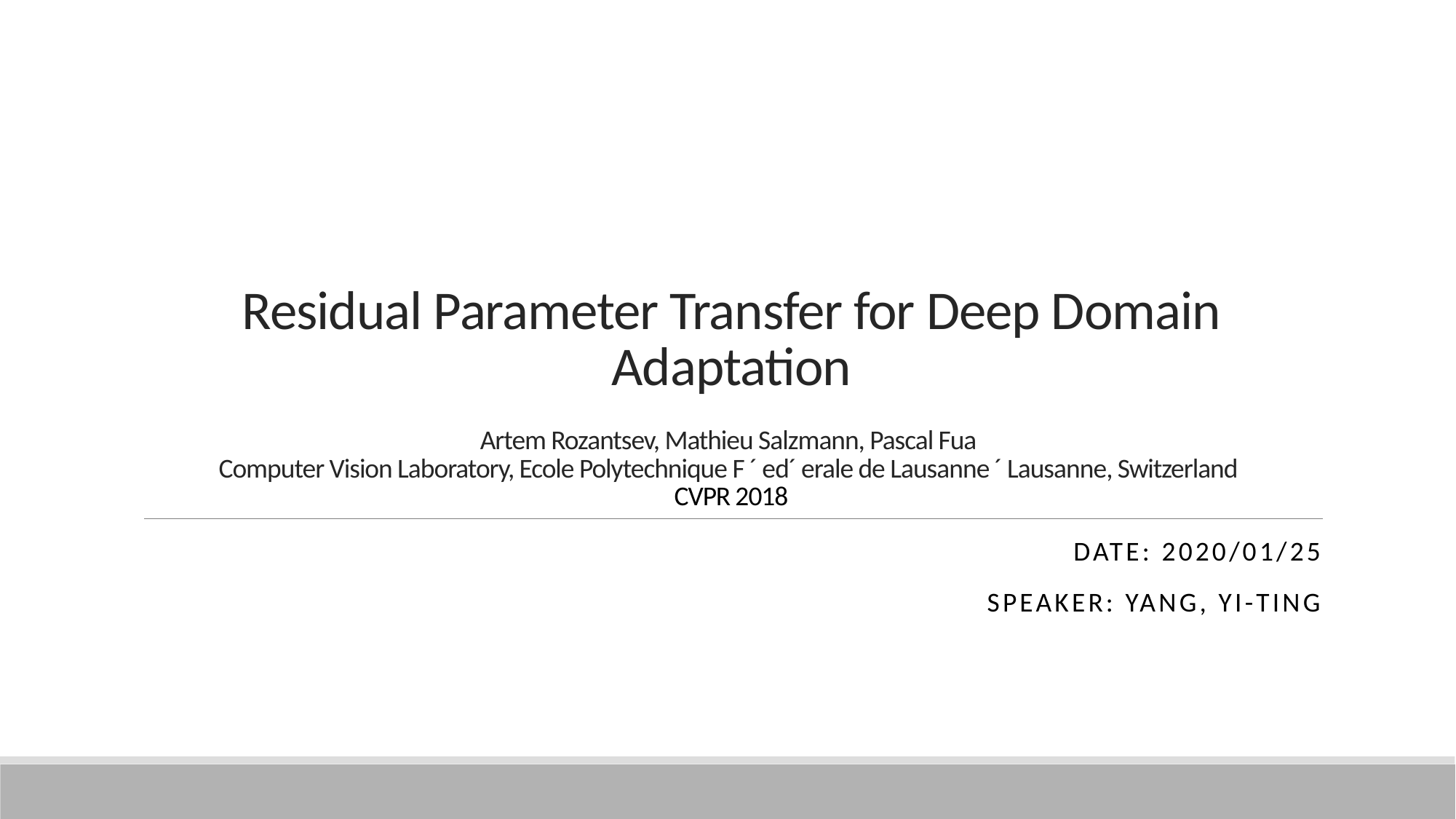

# Residual Parameter Transfer for Deep Domain Adaptation Artem Rozantsev, Mathieu Salzmann, Pascal Fua Computer Vision Laboratory, Ecole Polytechnique F ´ ed´ erale de Lausanne ´ Lausanne, Switzerland CVPR 2018
Date: 2020/01/25
Speaker: yang, yi-ting